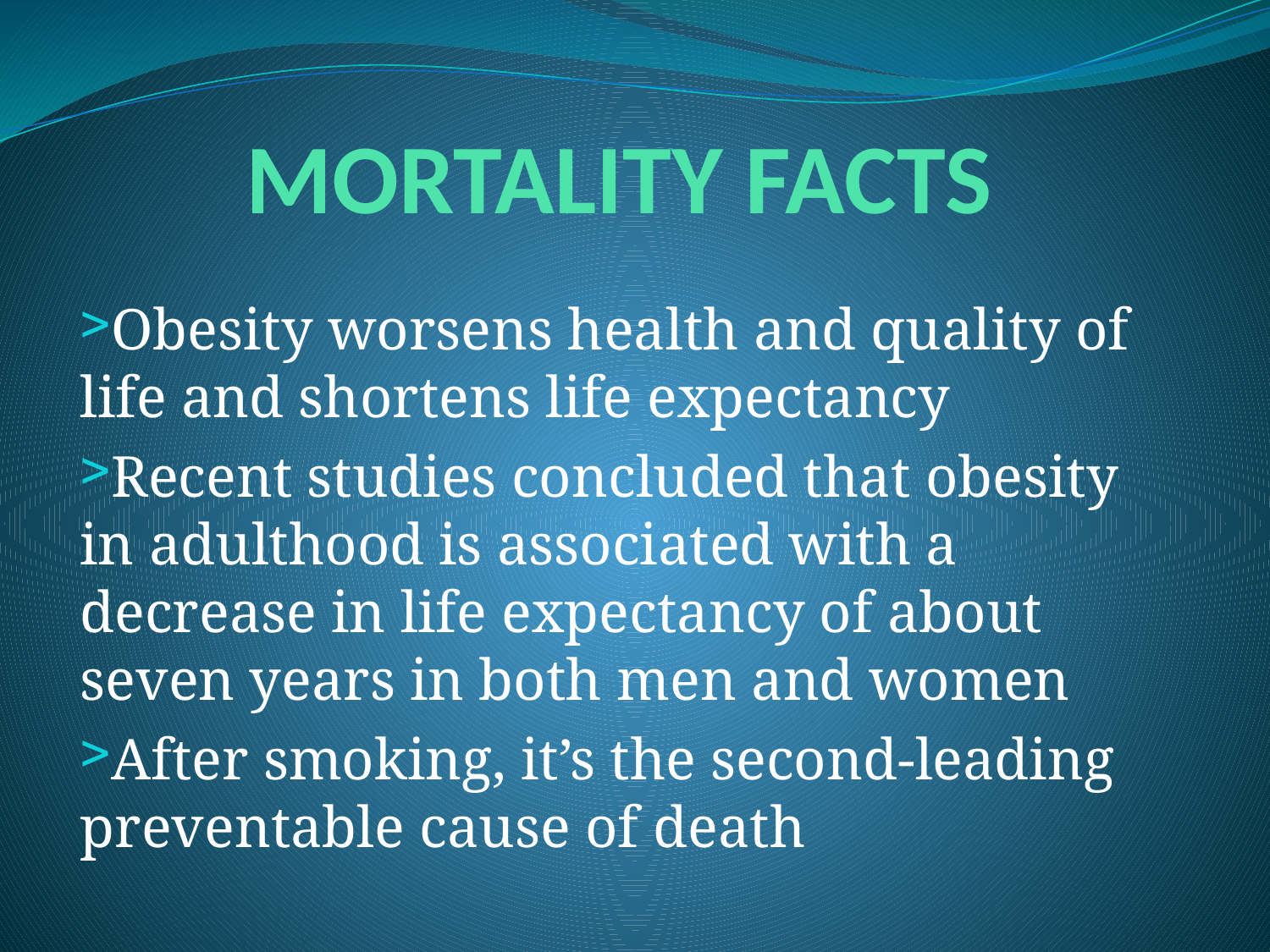

# MORTALITY FACTS
Obesity worsens health and quality of life and shortens life expectancy
Recent studies concluded that obesity in adulthood is associated with a decrease in life expectancy of about seven years in both men and women
After smoking, it’s the second-leading preventable cause of death